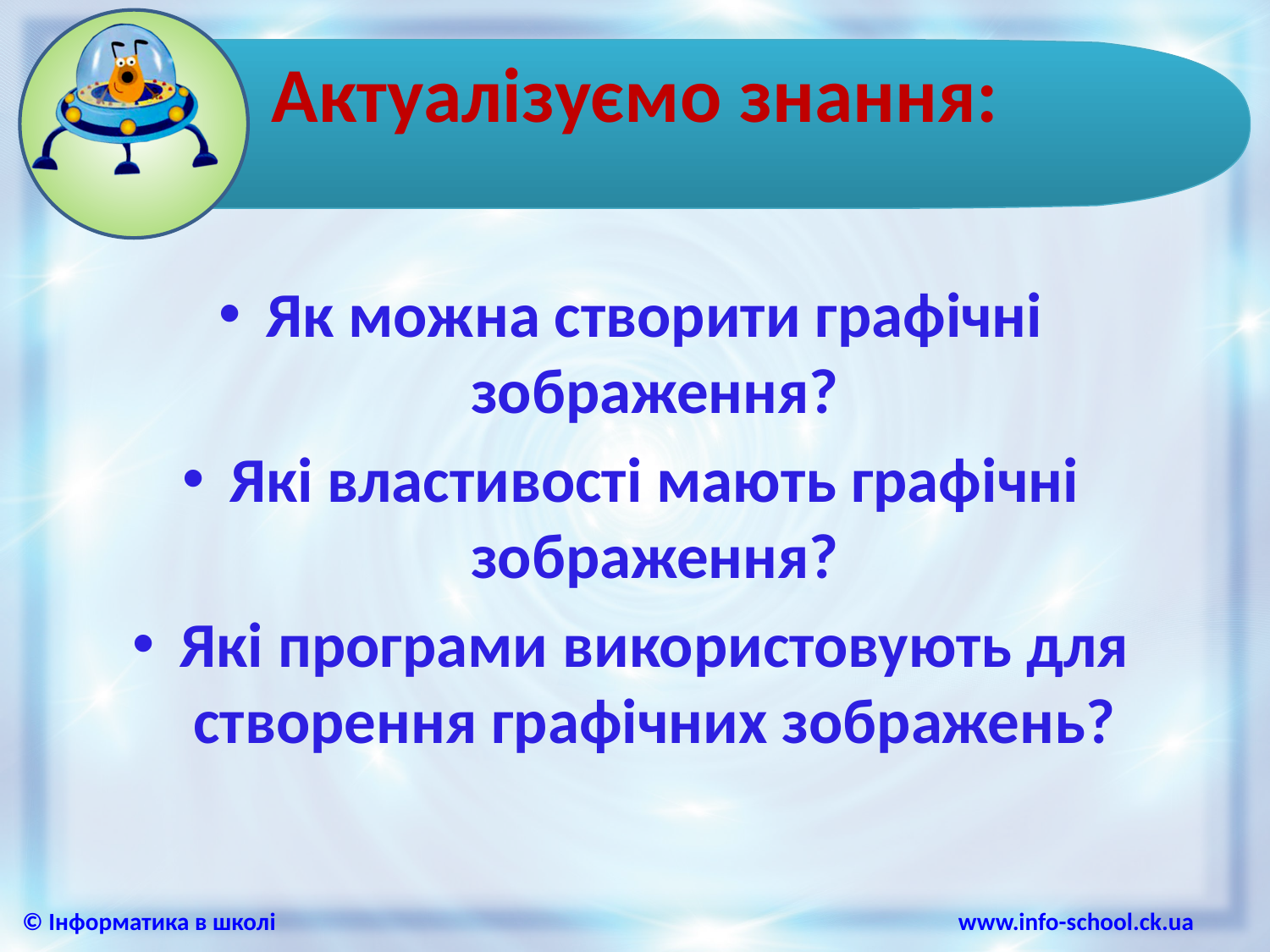

# Актуалізуємо знання:
Як можна створити графічні зображення?
Які властивості мають графічні зображення?
Які програми використовують для створення графічних зображень?